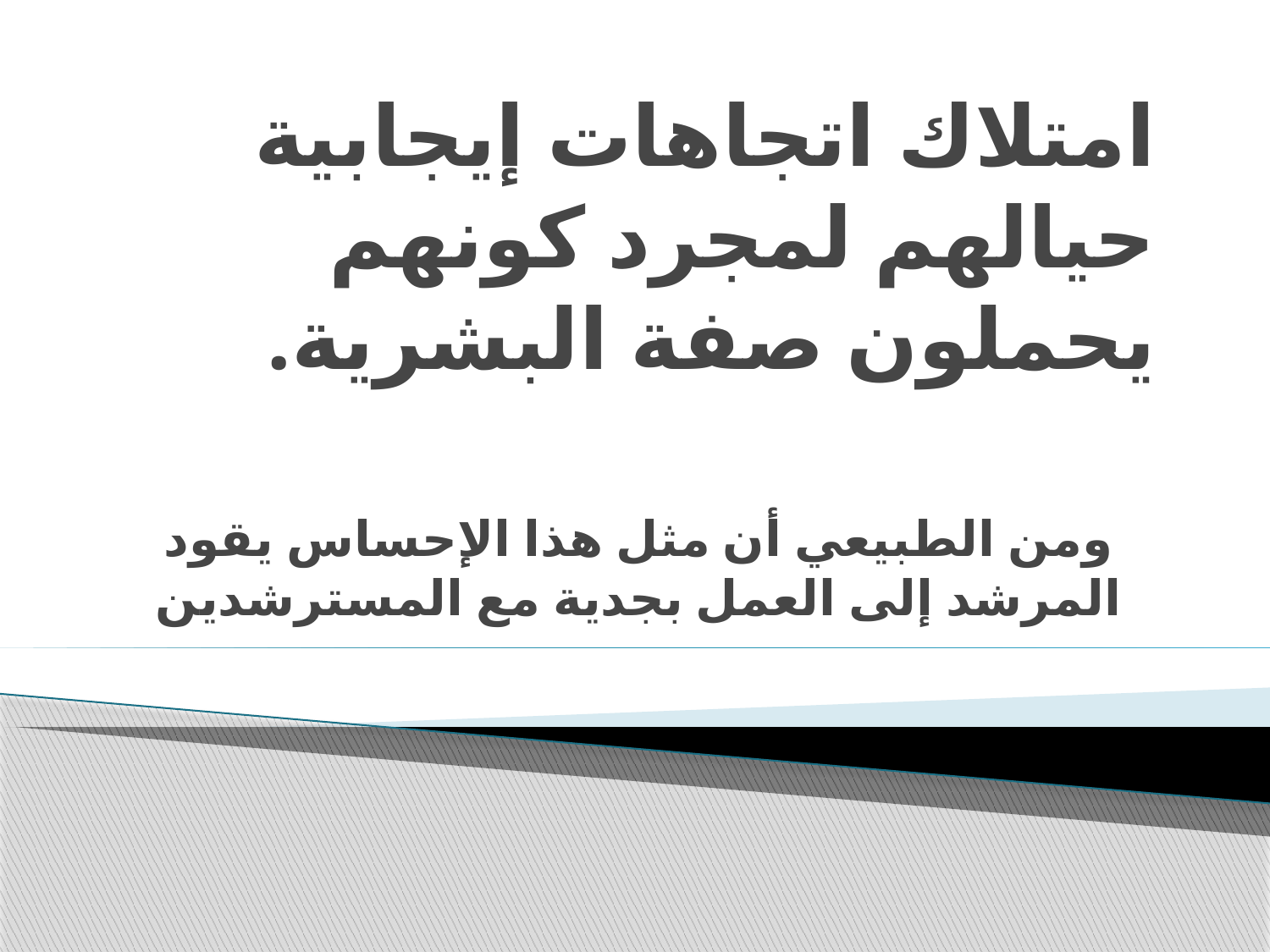

# امتلاك اتجاهات إيجابية حيالهم لمجرد كونهم يحملون صفة البشرية.
ومن الطبيعي أن مثل هذا الإحساس يقود المرشد إلى العمل بجدية مع المسترشدين